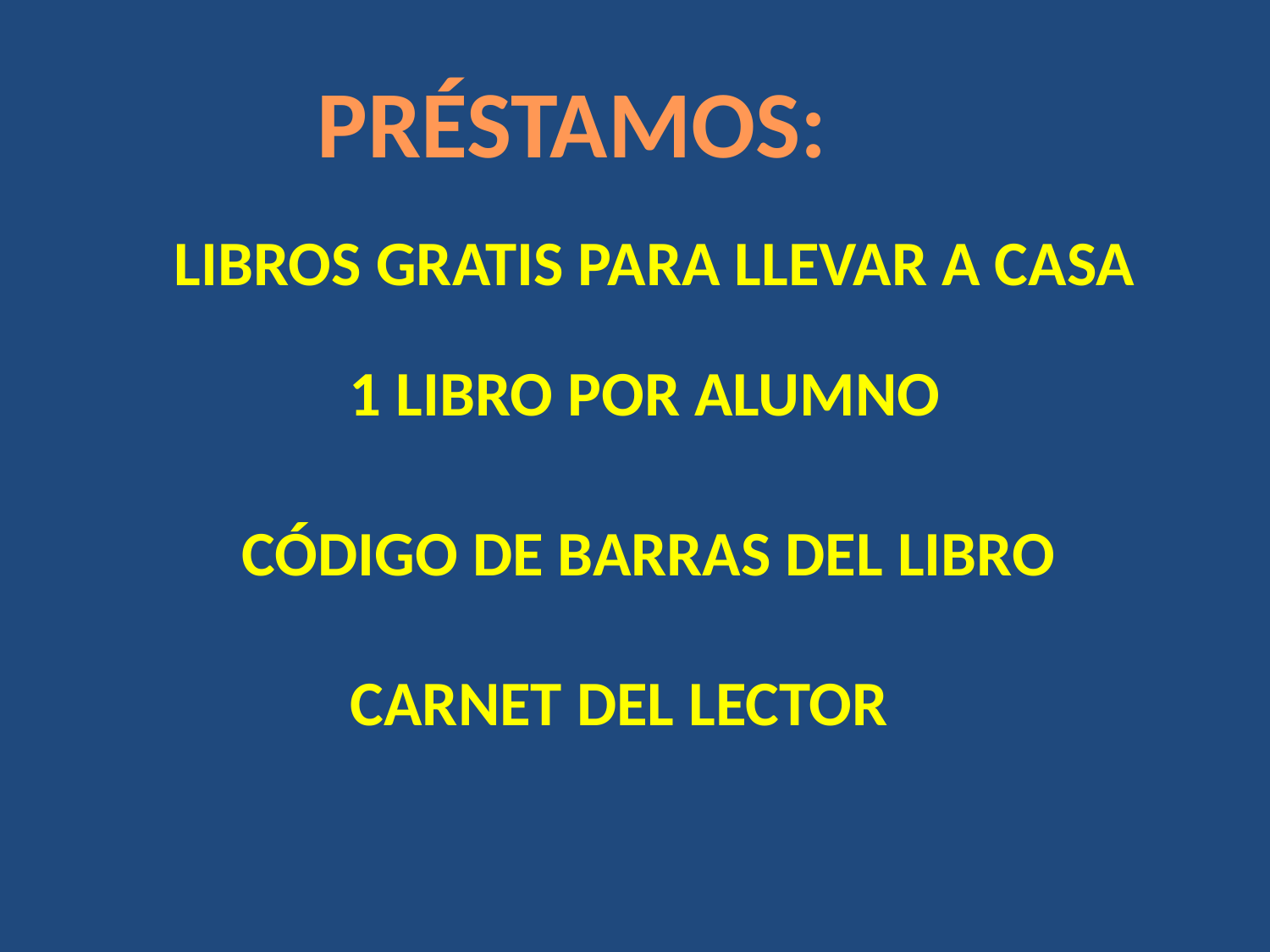

PRÉSTAMOS:
Libros gratis para llevar a casa
1 libro por alumno
Código de barras del libro
Carnet del lector